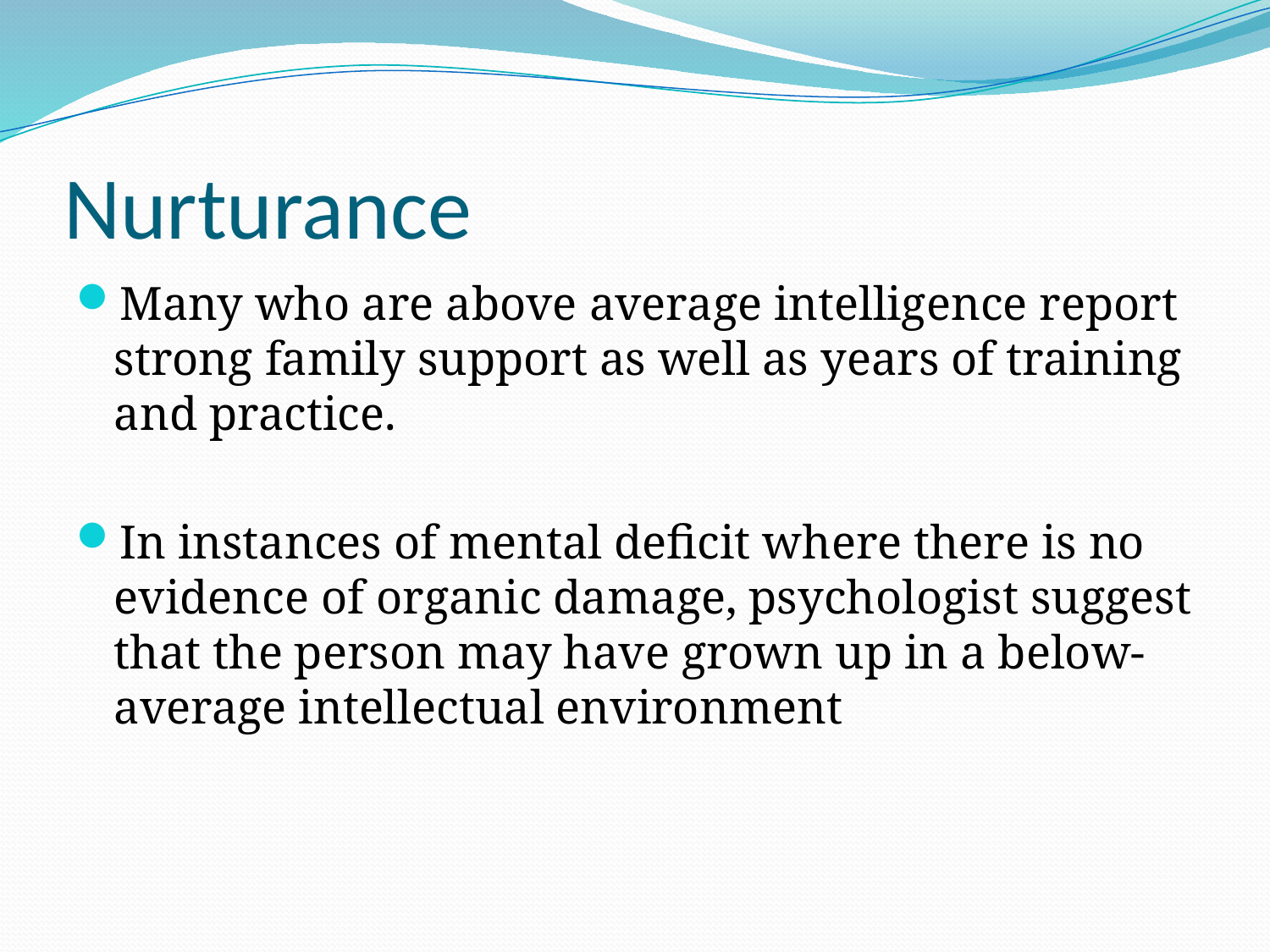

# Nurturance
Many who are above average intelligence report strong family support as well as years of training and practice.

In instances of mental deficit where there is no evidence of organic damage, psychologist suggest that the person may have grown up in a below-average intellectual environment